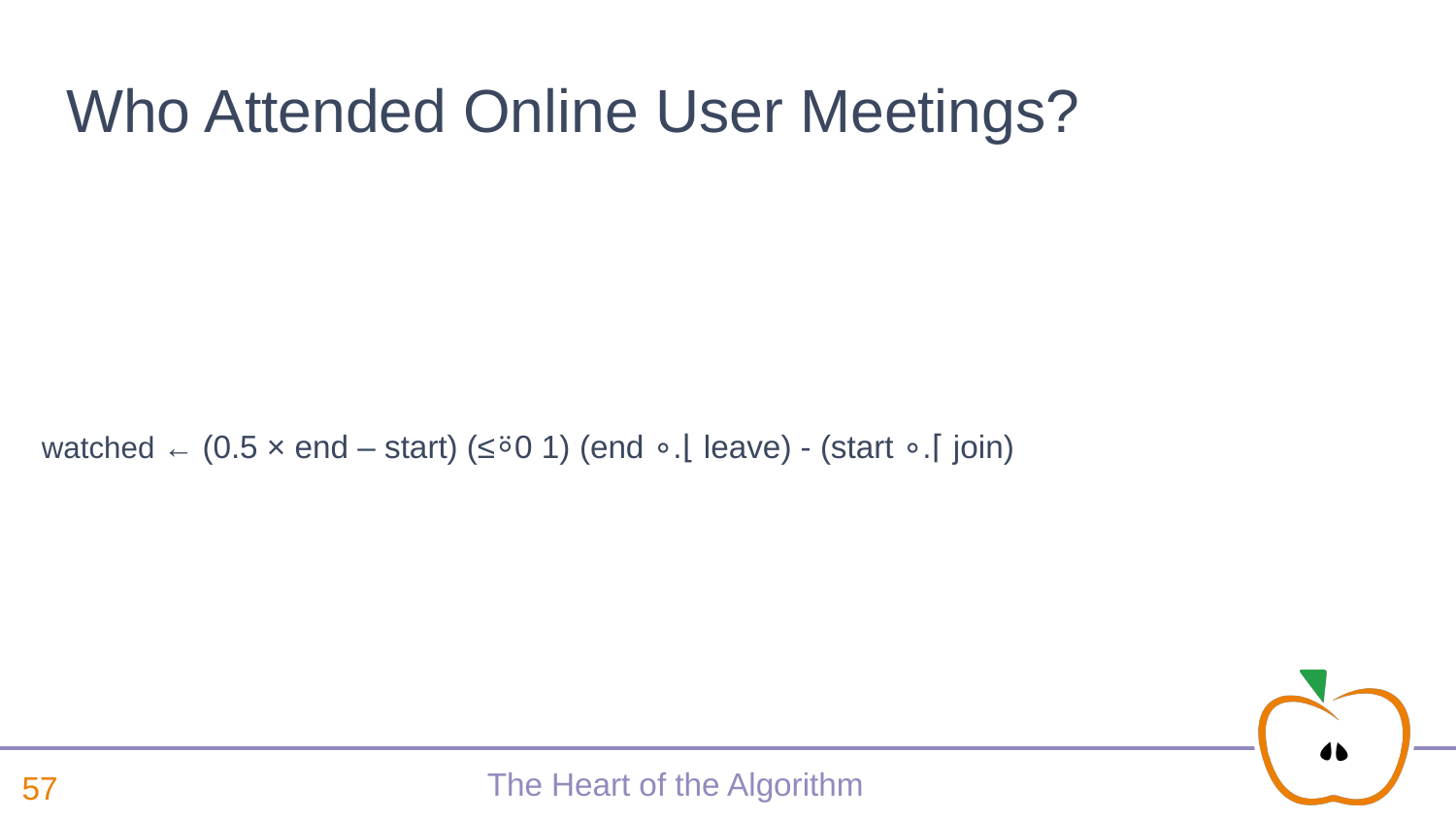

# Who Attended Online User Meetings?

watched ← (0.5 × end – start) (≤⍤0 1) (end ∘.⌊ leave) - (start ∘.⌈ join)